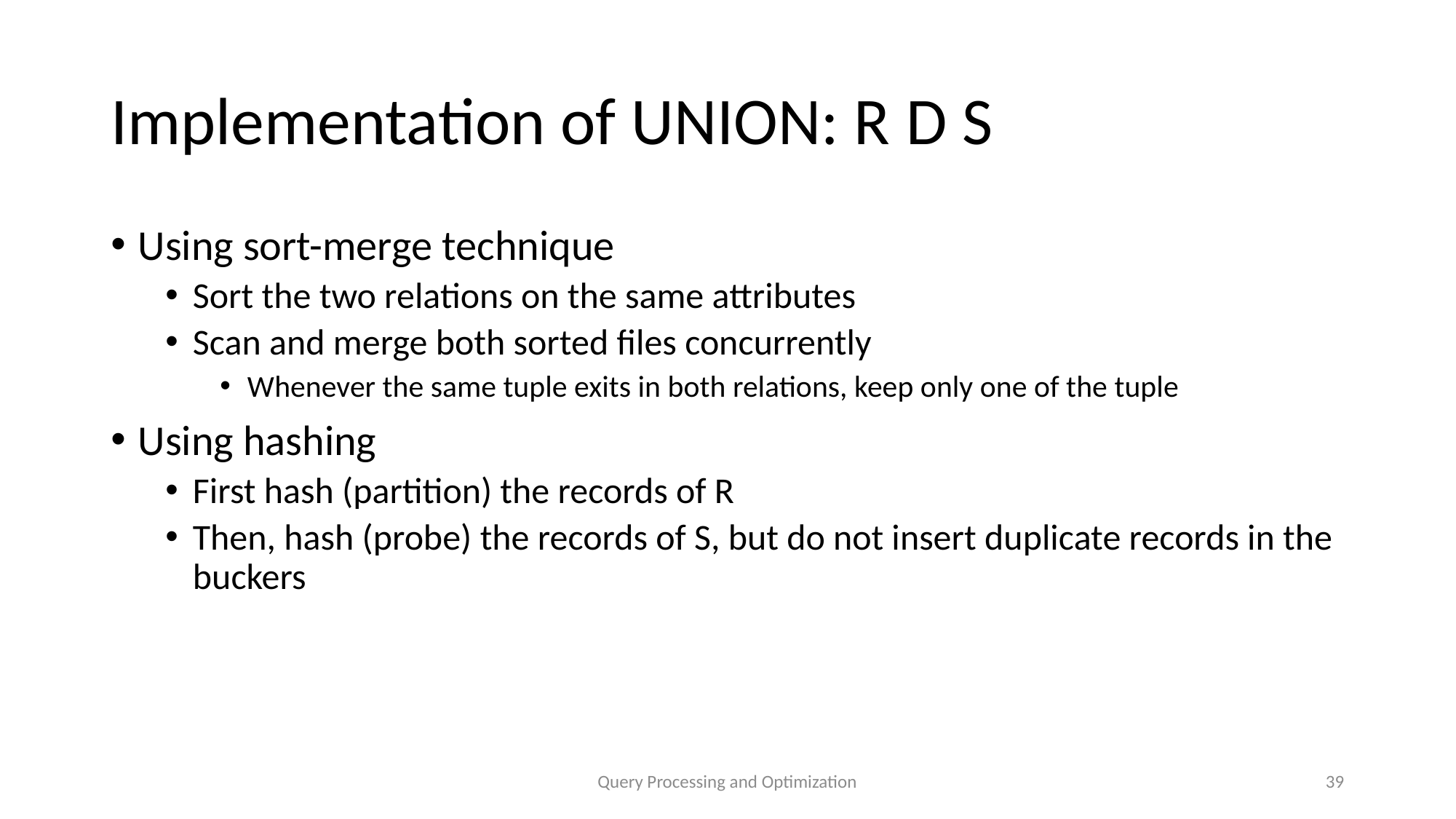

# Implementation of UNION: R D S
Using sort-merge technique
Sort the two relations on the same attributes
Scan and merge both sorted files concurrently
Whenever the same tuple exits in both relations, keep only one of the tuple
Using hashing
First hash (partition) the records of R
Then, hash (probe) the records of S, but do not insert duplicate records in the buckers
Query Processing and Optimization
39